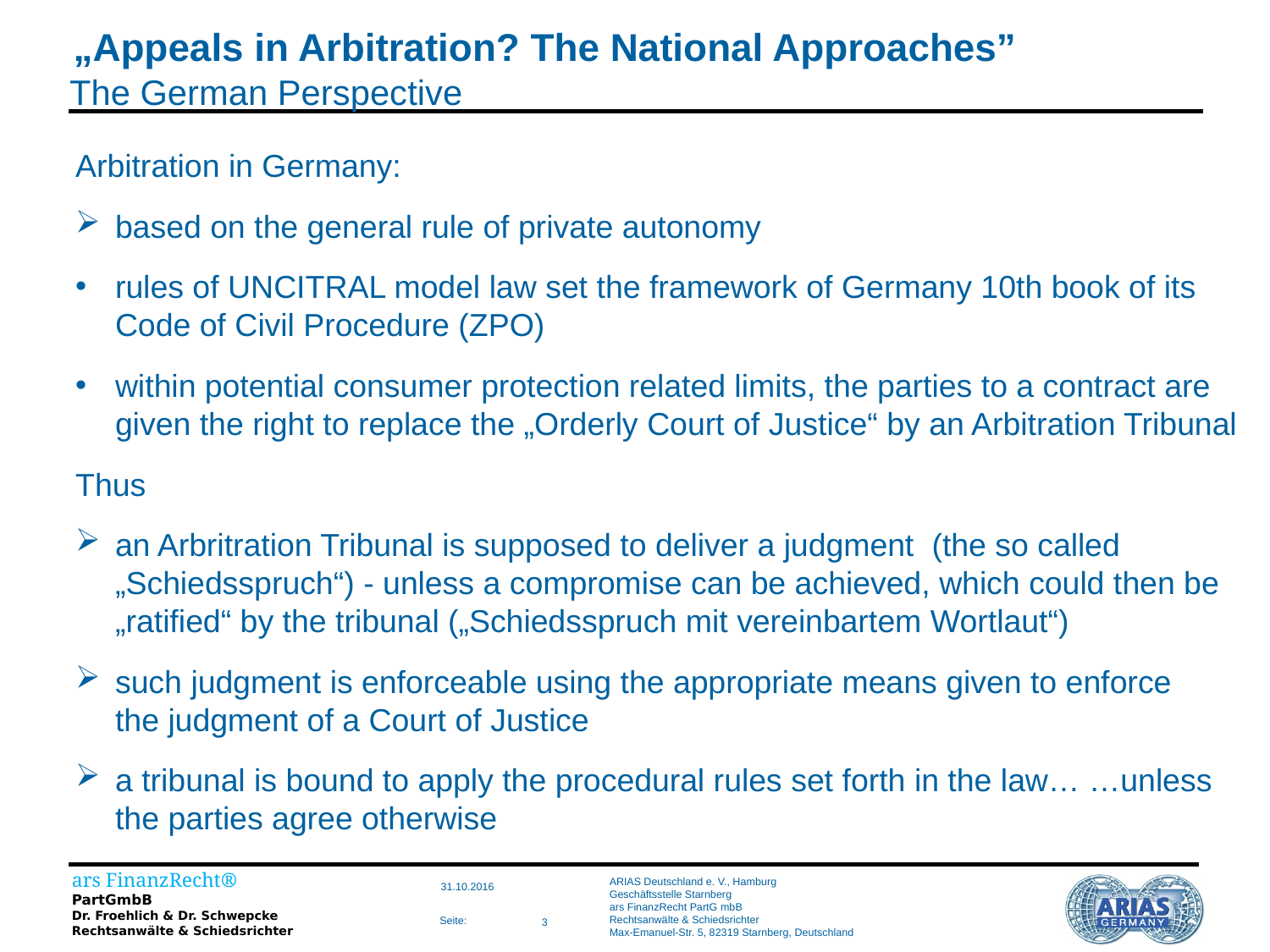

# „Appeals in Arbitration? The National Approaches”
The German Perspective
Arbitration in Germany:
based on the general rule of private autonomy
rules of UNCITRAL model law set the framework of Germany 10th book of its Code of Civil Procedure (ZPO)
within potential consumer protection related limits, the parties to a contract are given the right to replace the „Orderly Court of Justice“ by an Arbitration Tribunal
Thus
an Arbritration Tribunal is supposed to deliver a judgment  (the so called „Schiedsspruch“) - unless a compromise can be achieved, which could then be „ratified“ by the tribunal („Schiedsspruch mit vereinbartem Wortlaut“)
such judgment is enforceable using the appropriate means given to enforce
the judgment of a Court of Justice
a tribunal is bound to apply the procedural rules set forth in the law… …unless the parties agree otherwise